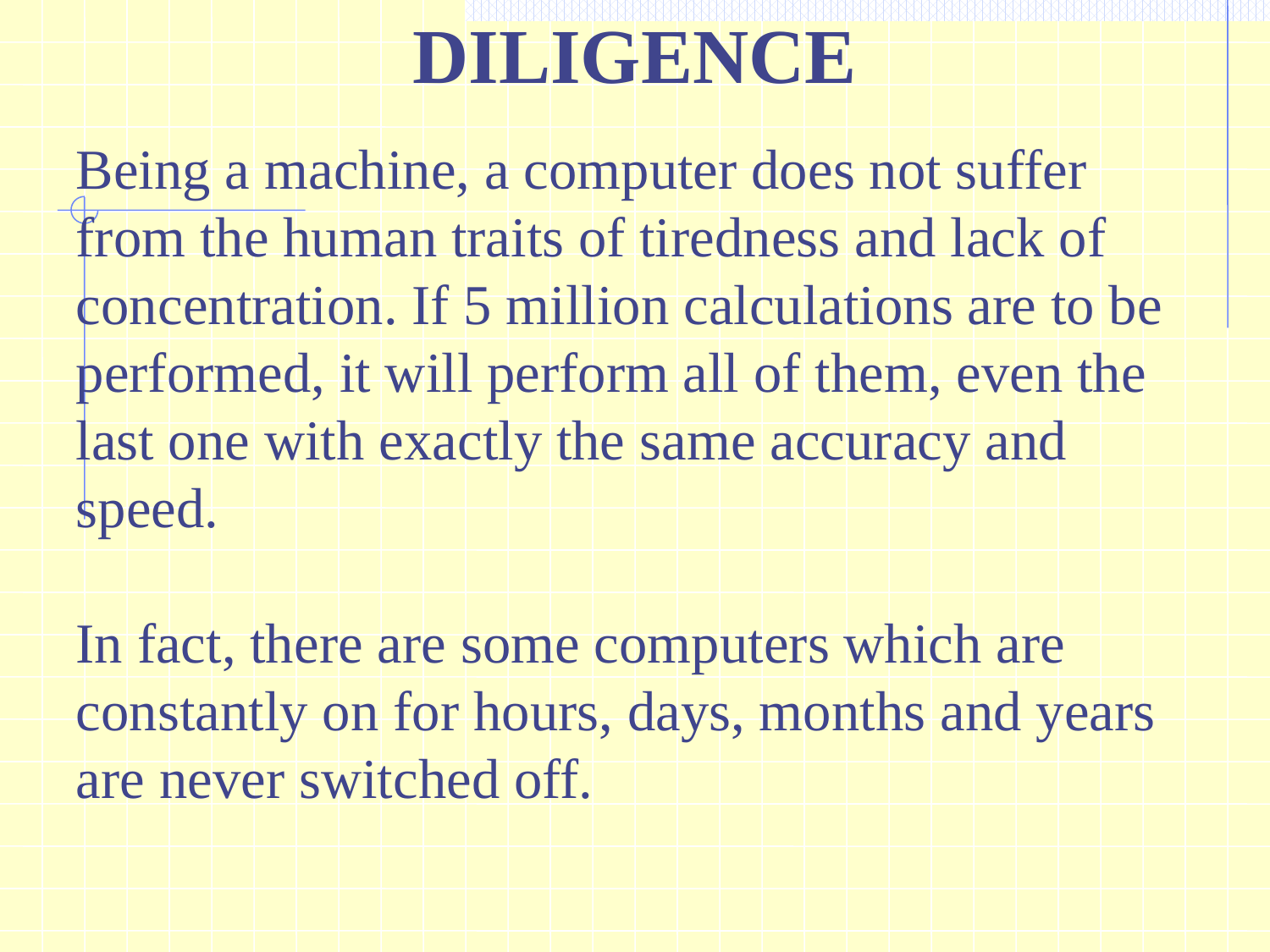

DILIGENCE
Being a machine, a computer does not suffer from the human traits of tiredness and lack of concentration. If 5 million calculations are to be performed, it will perform all of them, even the last one with exactly the same accuracy and speed.

In fact, there are some computers which are constantly on for hours, days, months and years are never switched off.